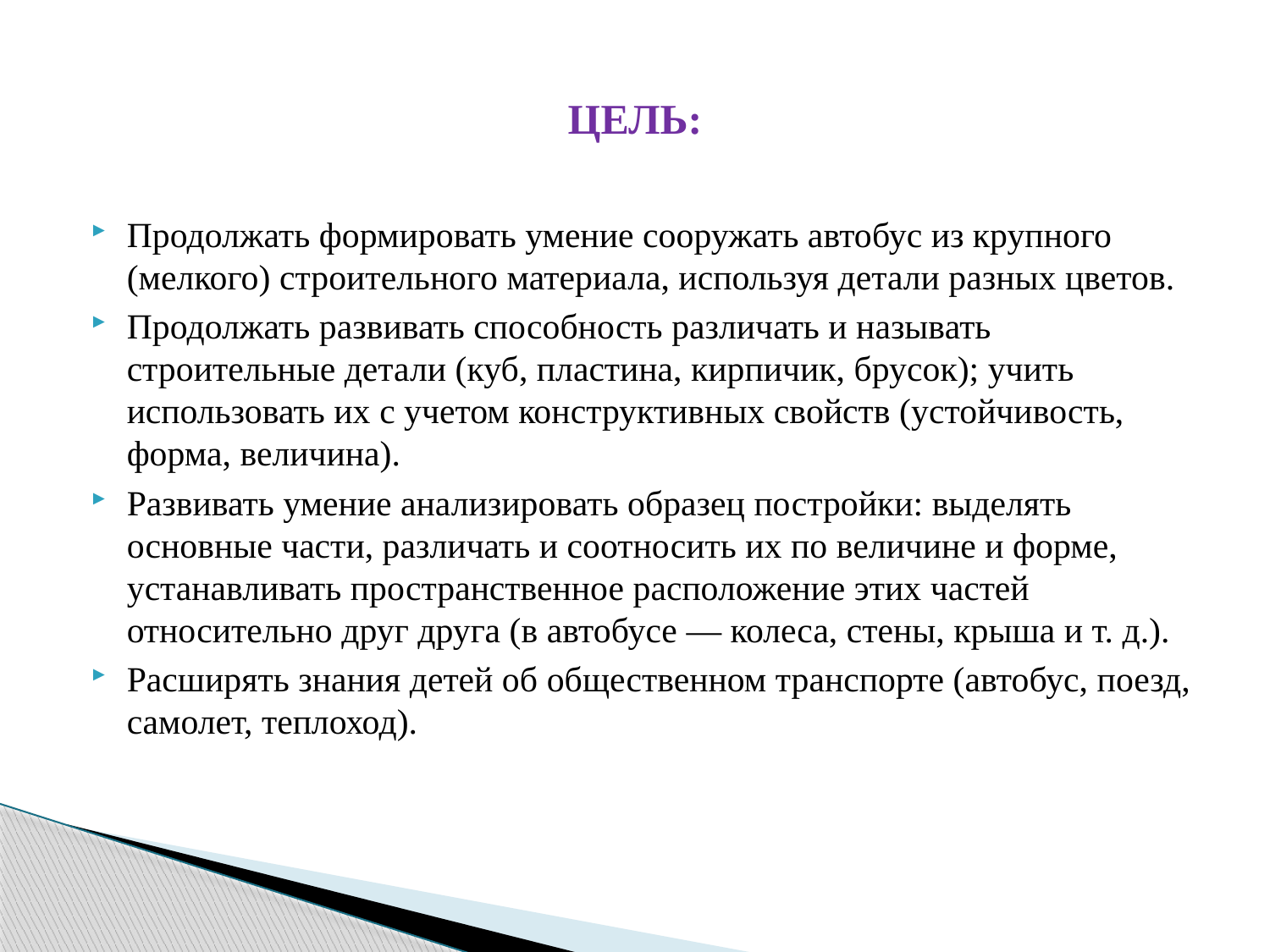

# ЦЕЛЬ:
Продолжать формировать умение сооружать автобус из крупного (мелкого) строительного материала, используя детали разных цветов.
Продолжать развивать способность различать и называть строительные детали (куб, пластина, кирпичик, брусок); учить использовать их с учетом конструктивных свойств (устойчивость, форма, величина).
Развивать умение анализировать образец постройки: выделять основные части, различать и соотносить их по величине и форме, устанавливать пространственное расположение этих частей относительно друг друга (в автобусе — колеса, стены, крыша и т. д.).
Расширять знания детей об общественном транспорте (автобус, поезд, самолет, теплоход).